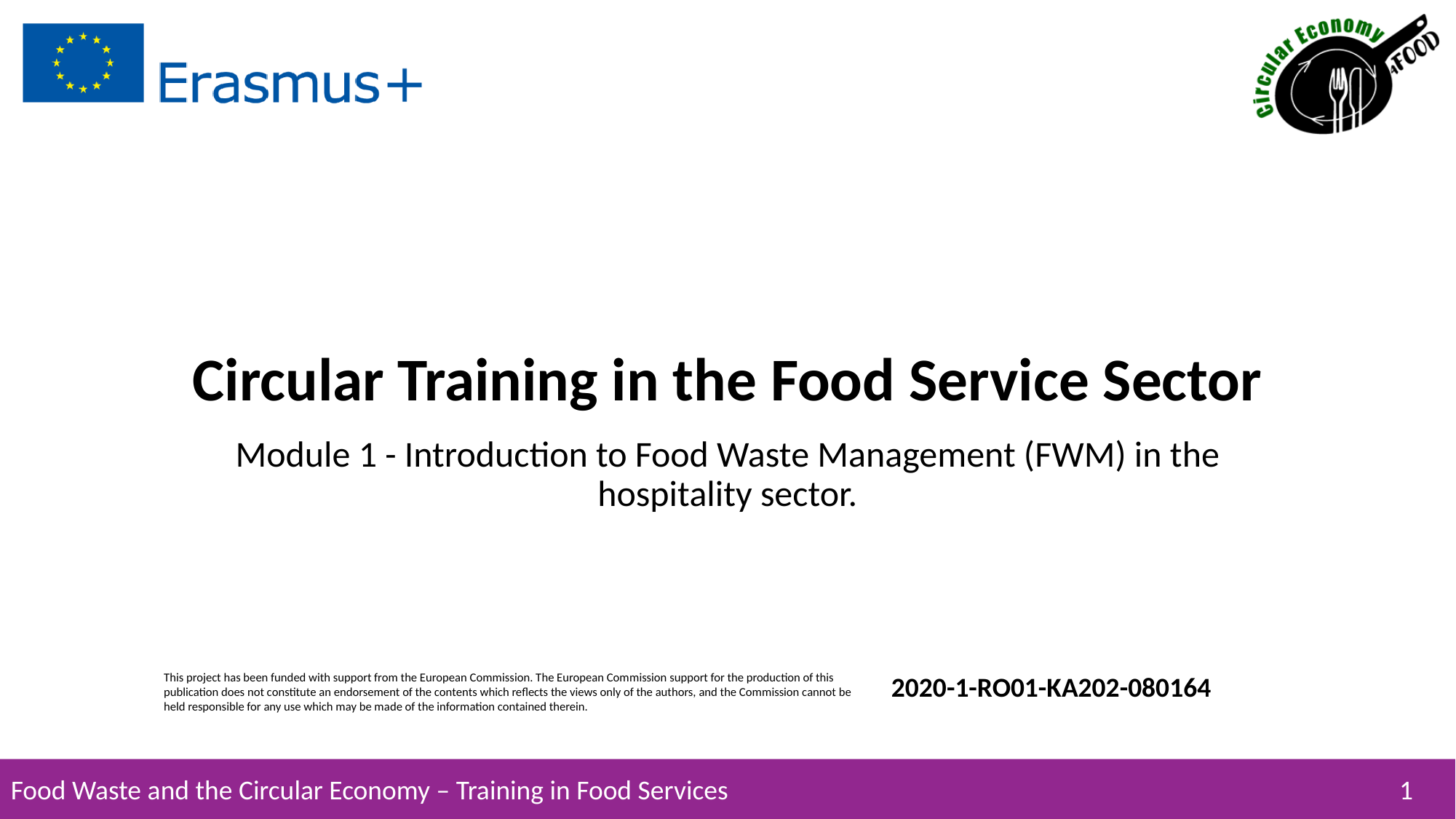

# Circular Training in the Food Service Sector
Module 1 - Introduction to Food Waste Management (FWM) in the hospitality sector.